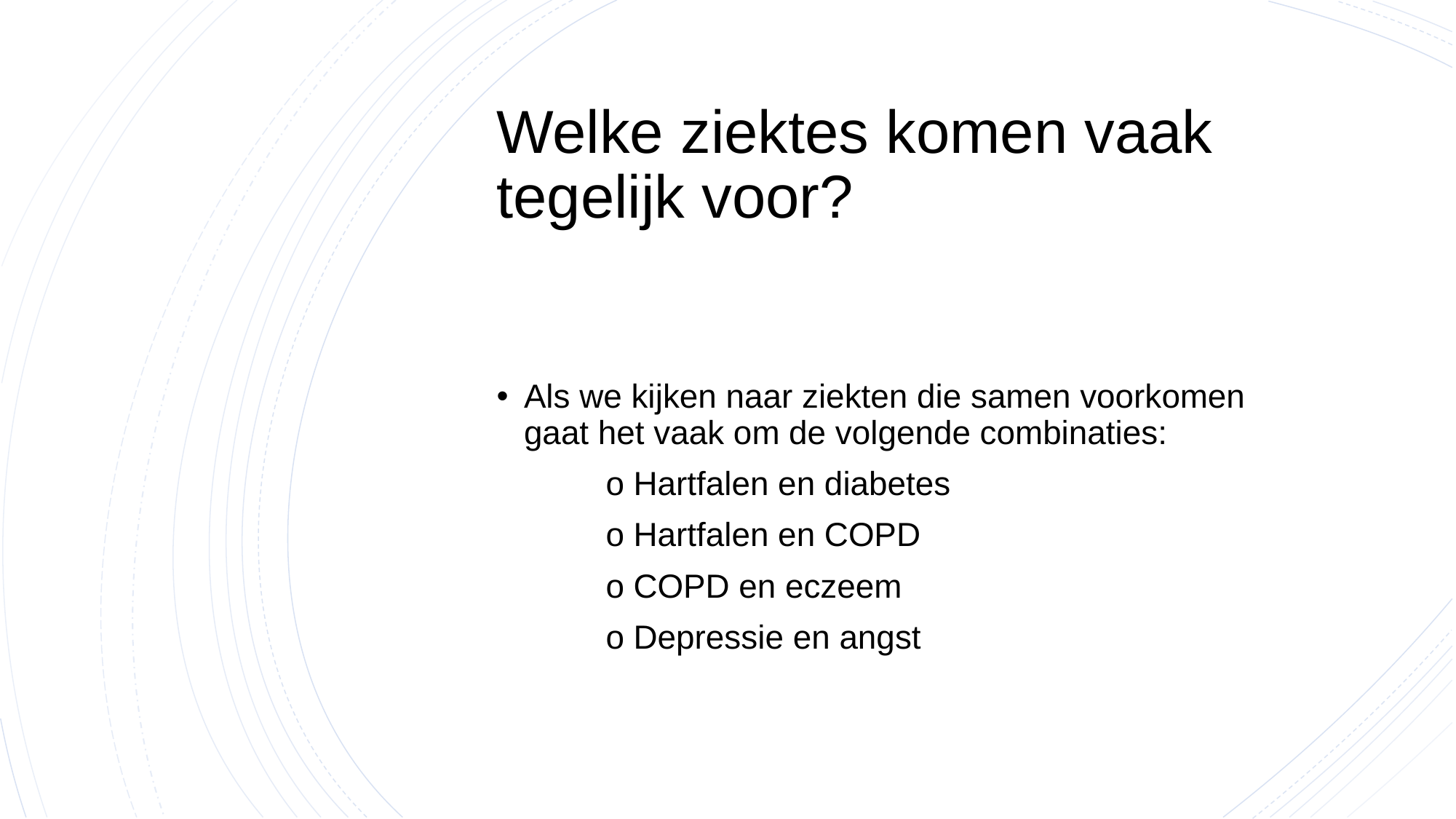

# Welke ziektes komen vaak tegelijk voor?

Als we kijken naar ziekten die samen voorkomen gaat het vaak om de volgende combinaties:
	o Hartfalen en diabetes
	o Hartfalen en COPD
	o COPD en eczeem
	o Depressie en angst